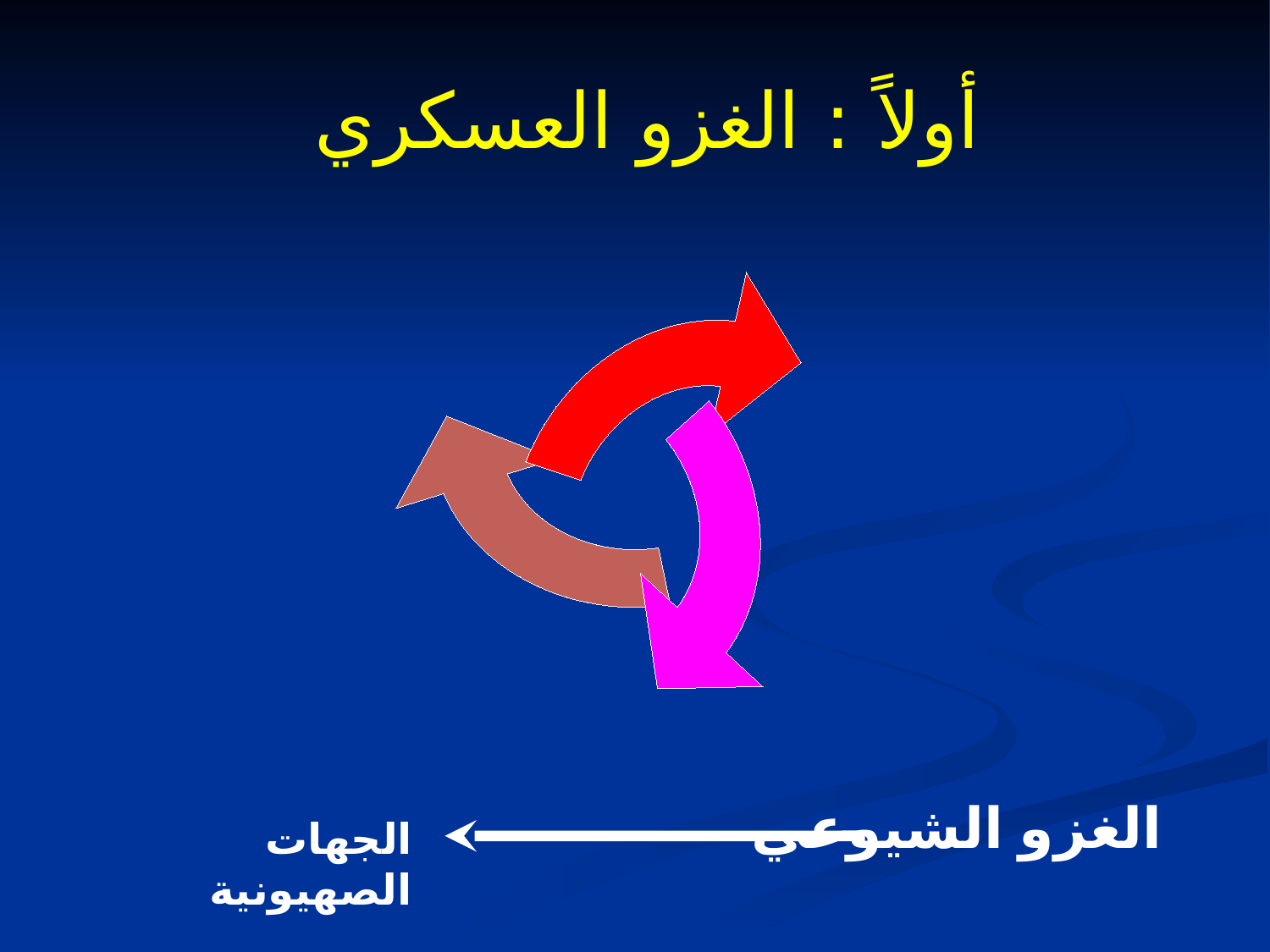

# أولاً : الغزو العسكري
الغزو الشيوعي
الجهات الصهيونية